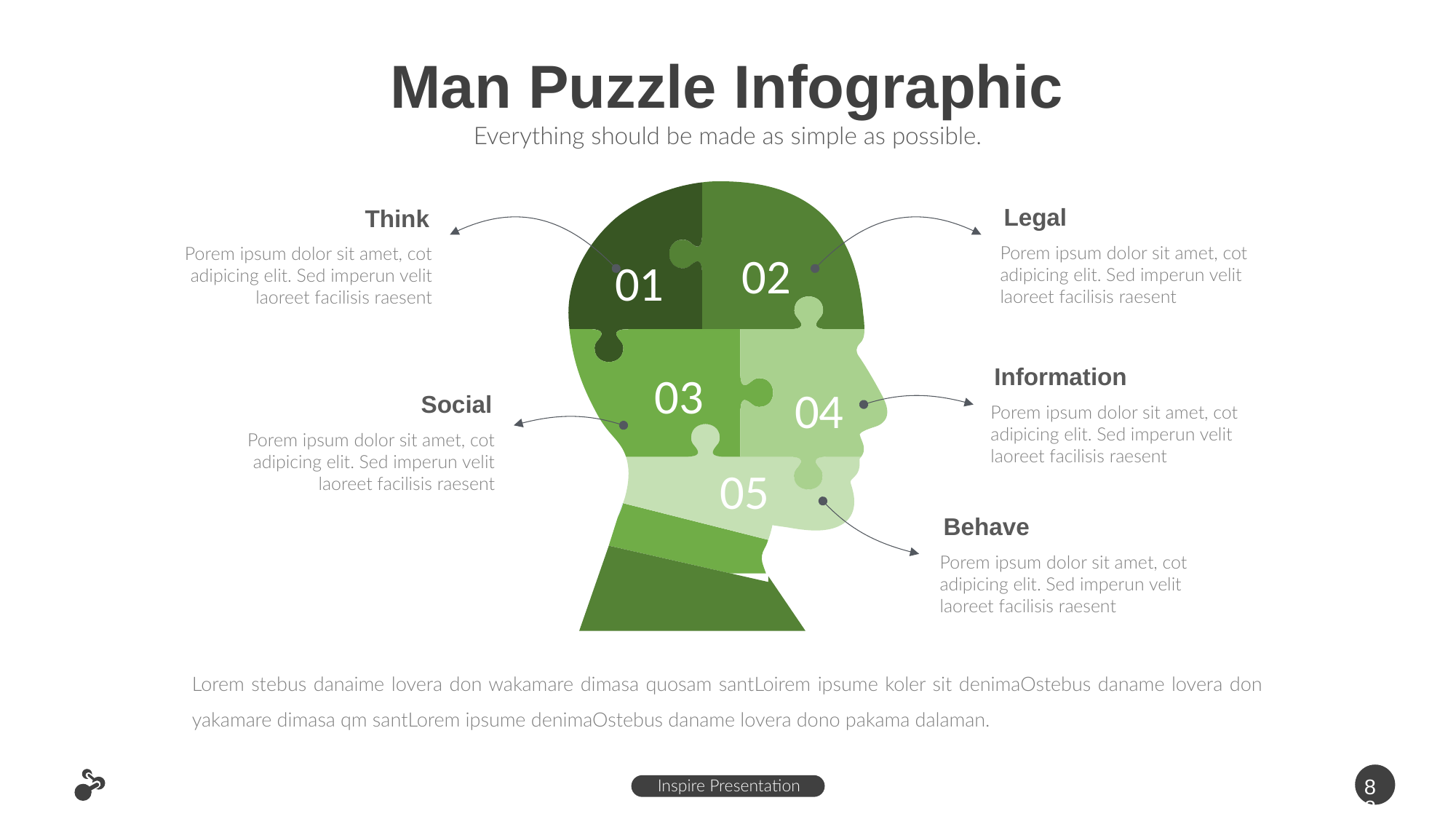

88
Man Puzzle Infographic
Everything should be made as simple as possible.

Legal
Porem ipsum dolor sit amet, cot adipicing elit. Sed imperun velit laoreet facilisis raesent
Think
Porem ipsum dolor sit amet, cot adipicing elit. Sed imperun velit laoreet facilisis raesent
02
01
03
Information
Porem ipsum dolor sit amet, cot adipicing elit. Sed imperun velit laoreet facilisis raesent
04
Social
Porem ipsum dolor sit amet, cot adipicing elit. Sed imperun velit laoreet facilisis raesent

05

Behave
Porem ipsum dolor sit amet, cot adipicing elit. Sed imperun velit laoreet facilisis raesent

Lorem stebus danaime lovera don wakamare dimasa quosam santLoirem ipsume koler sit denimaOstebus daname lovera don yakamare dimasa qm santLorem ipsume denimaOstebus daname lovera dono pakama dalaman.

88

Inspire Presentation